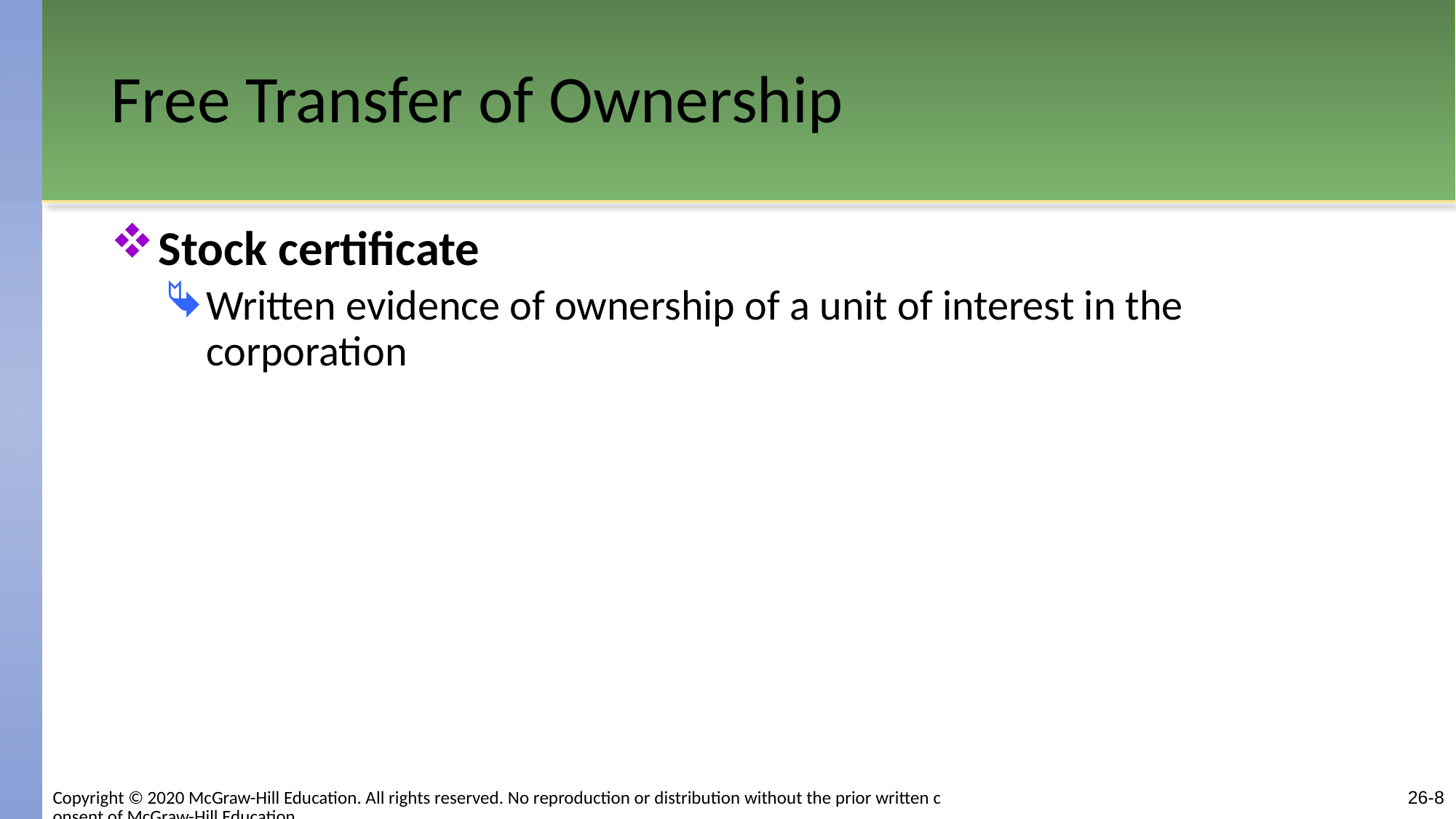

# Free Transfer of Ownership
Stock certificate
Written evidence of ownership of a unit of interest in the corporation
26-8
Copyright © 2020 McGraw-Hill Education. All rights reserved. No reproduction or distribution without the prior written consent of McGraw-Hill Education.